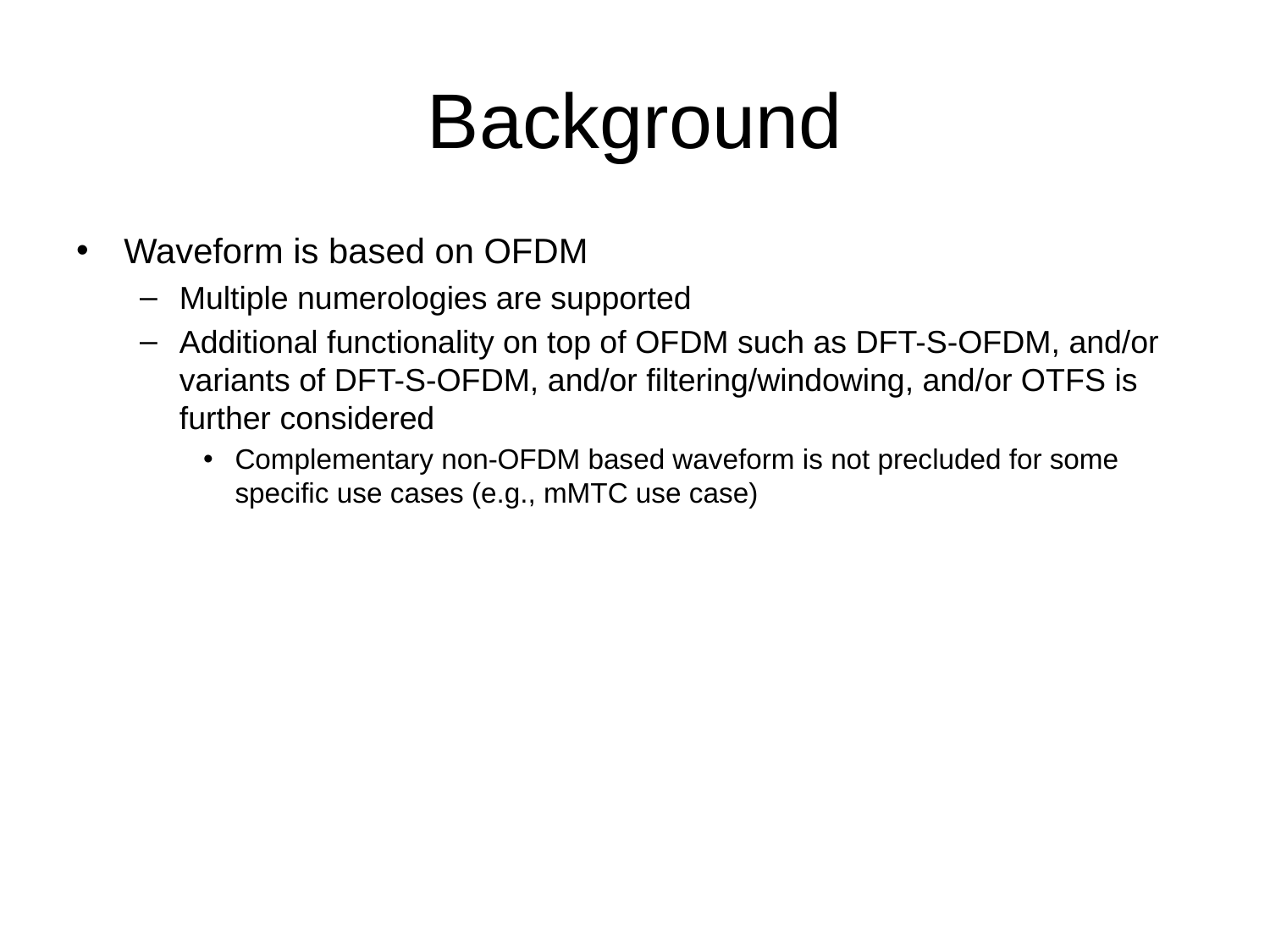

# Background
Waveform is based on OFDM
Multiple numerologies are supported
Additional functionality on top of OFDM such as DFT-S-OFDM, and/or variants of DFT-S-OFDM, and/or filtering/windowing, and/or OTFS is further considered
Complementary non-OFDM based waveform is not precluded for some specific use cases (e.g., mMTC use case)